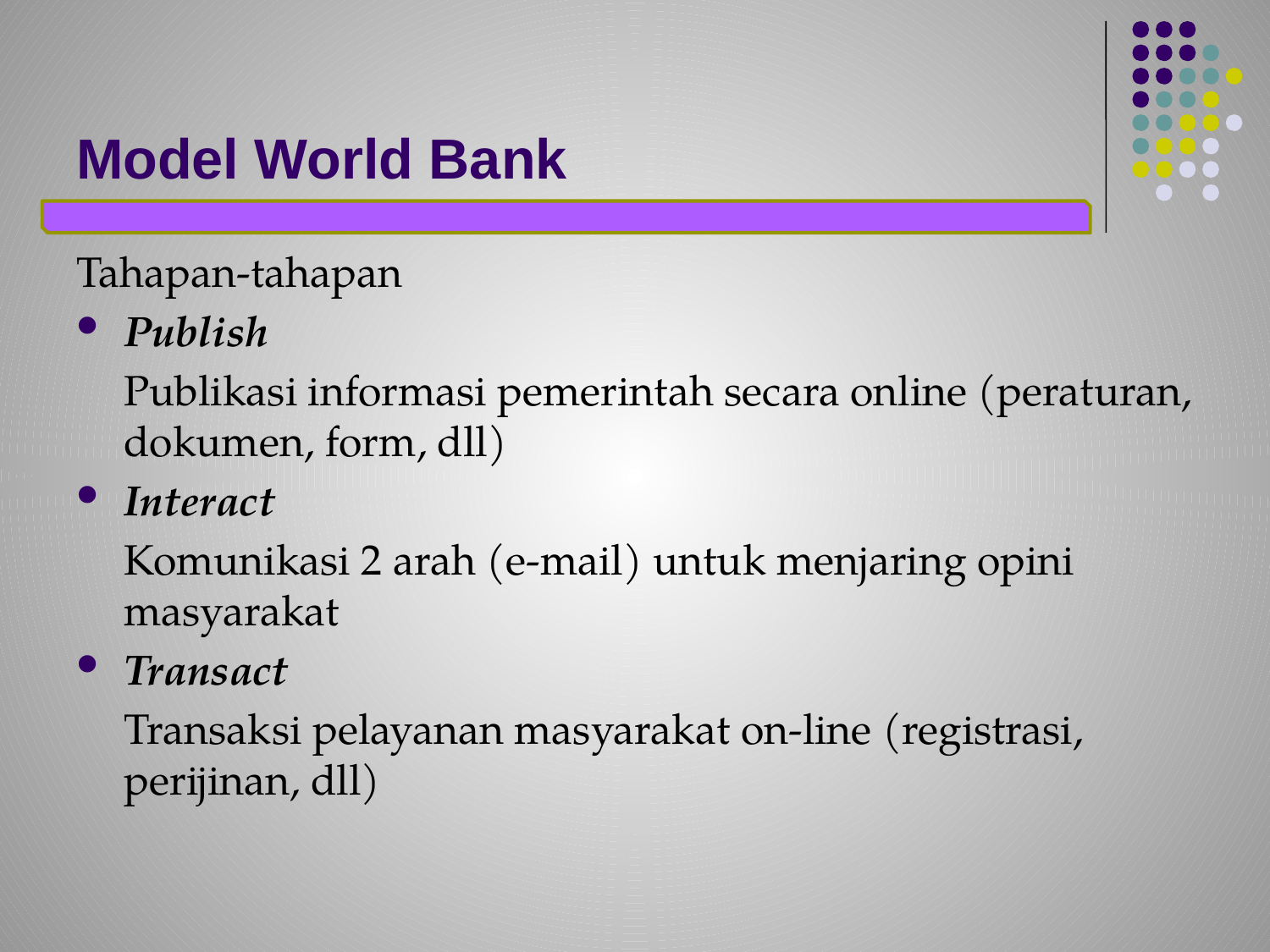

# Model World Bank

Tahapan-tahapan
Publish
	Publikasi informasi pemerintah secara online (peraturan, dokumen, form, dll)
Interact
	Komunikasi 2 arah (e-mail) untuk menjaring opini masyarakat
Transact
	Transaksi pelayanan masyarakat on-line (registrasi, perijinan, dll)